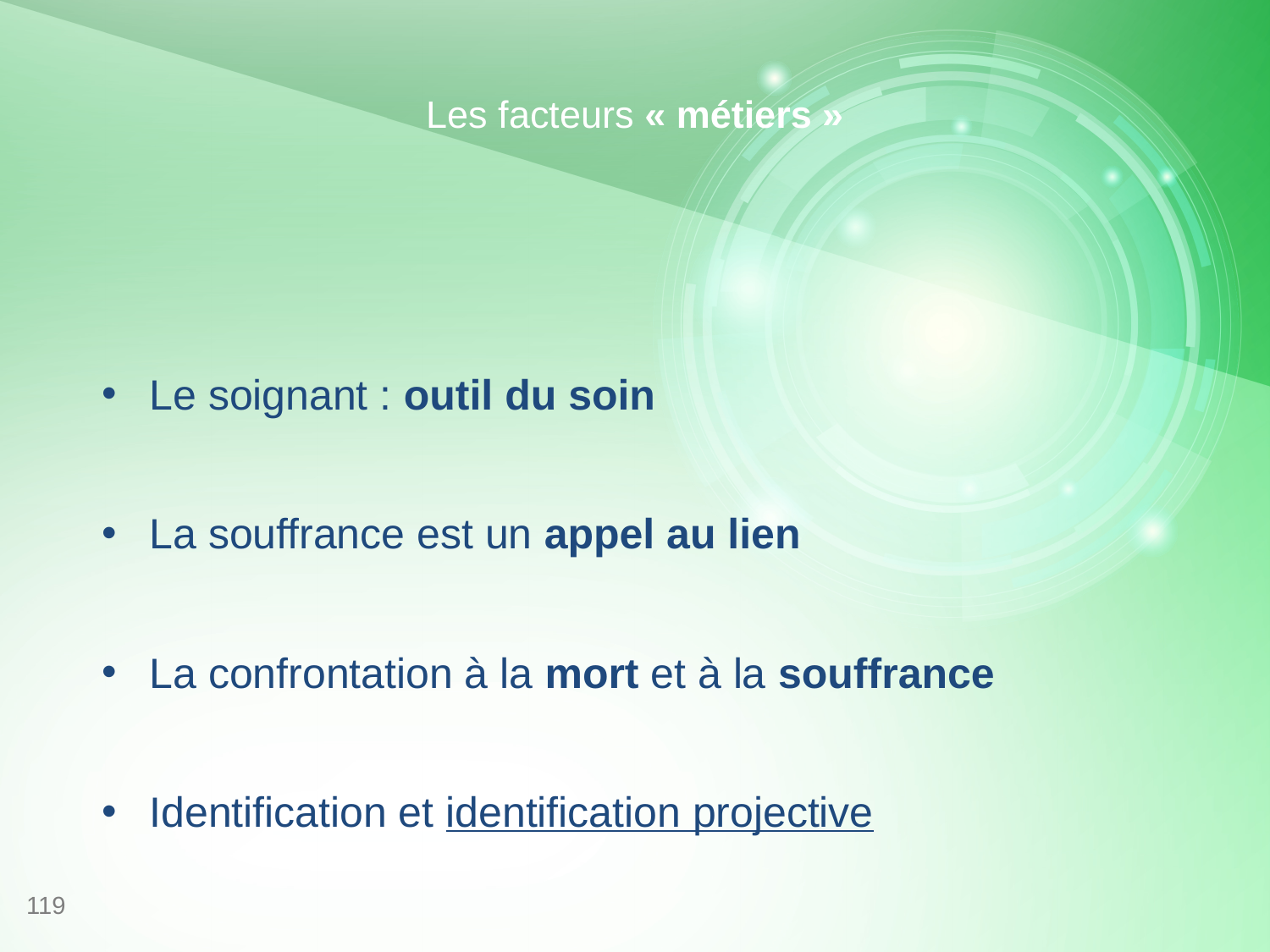

# Les facteurs « métiers »

Le soignant : outil du soin
La souffrance est un appel au lien
La confrontation à la mort et à la souffrance
Identification et identification projective

119